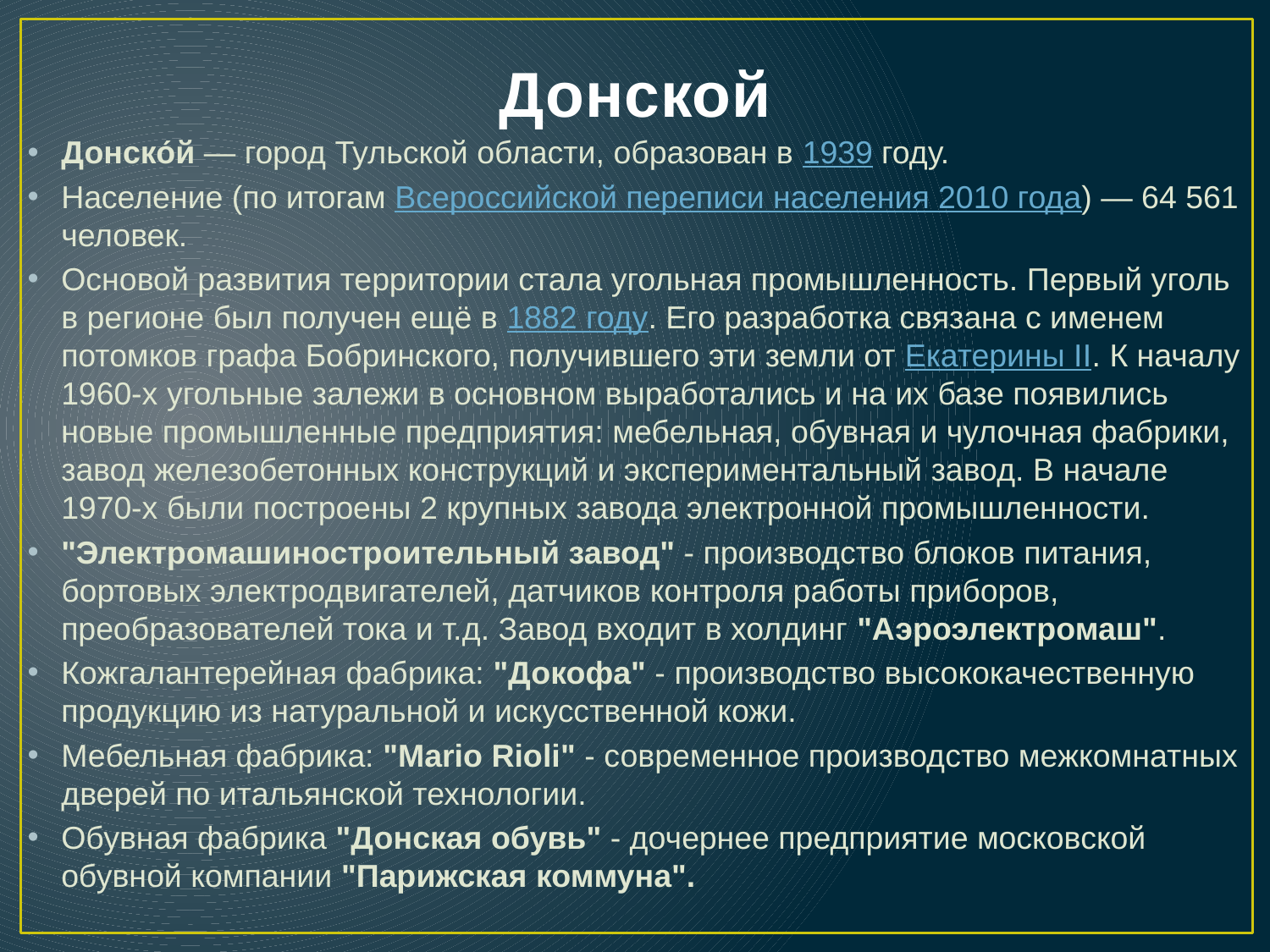

# Донской
Донско́й — город Тульской области, образован в 1939 году.
Население (по итогам Всероссийской переписи населения 2010 года) — 64 561 человек.
Основой развития территории стала угольная промышленность. Первый уголь в регионе был получен ещё в 1882 году. Его разработка связана с именем потомков графа Бобринского, получившего эти земли от Екатерины II. К началу 1960-х угольные залежи в основном выработались и на их базе появились новые промышленные предприятия: мебельная, обувная и чулочная фабрики, завод железобетонных конструкций и экспериментальный завод. В начале 1970-х были построены 2 крупных завода электронной промышленности.
"Электромашиностроительный завод" - производство блоков питания, бортовых электродвигателей, датчиков контроля работы приборов, преобразователей тока и т.д. Завод входит в холдинг "Аэроэлектромаш".
Кожгалантерейная фабрика: "Докофа" - производство высококачественную продукцию из натуральной и искусственной кожи.
Мебельная фабрика: "Mario Rioli" - современное производство межкомнатных дверей по итальянской технологии.
Обувная фабрика "Донская обувь" - дочернее предприятие московской обувной компании "Парижская коммуна".